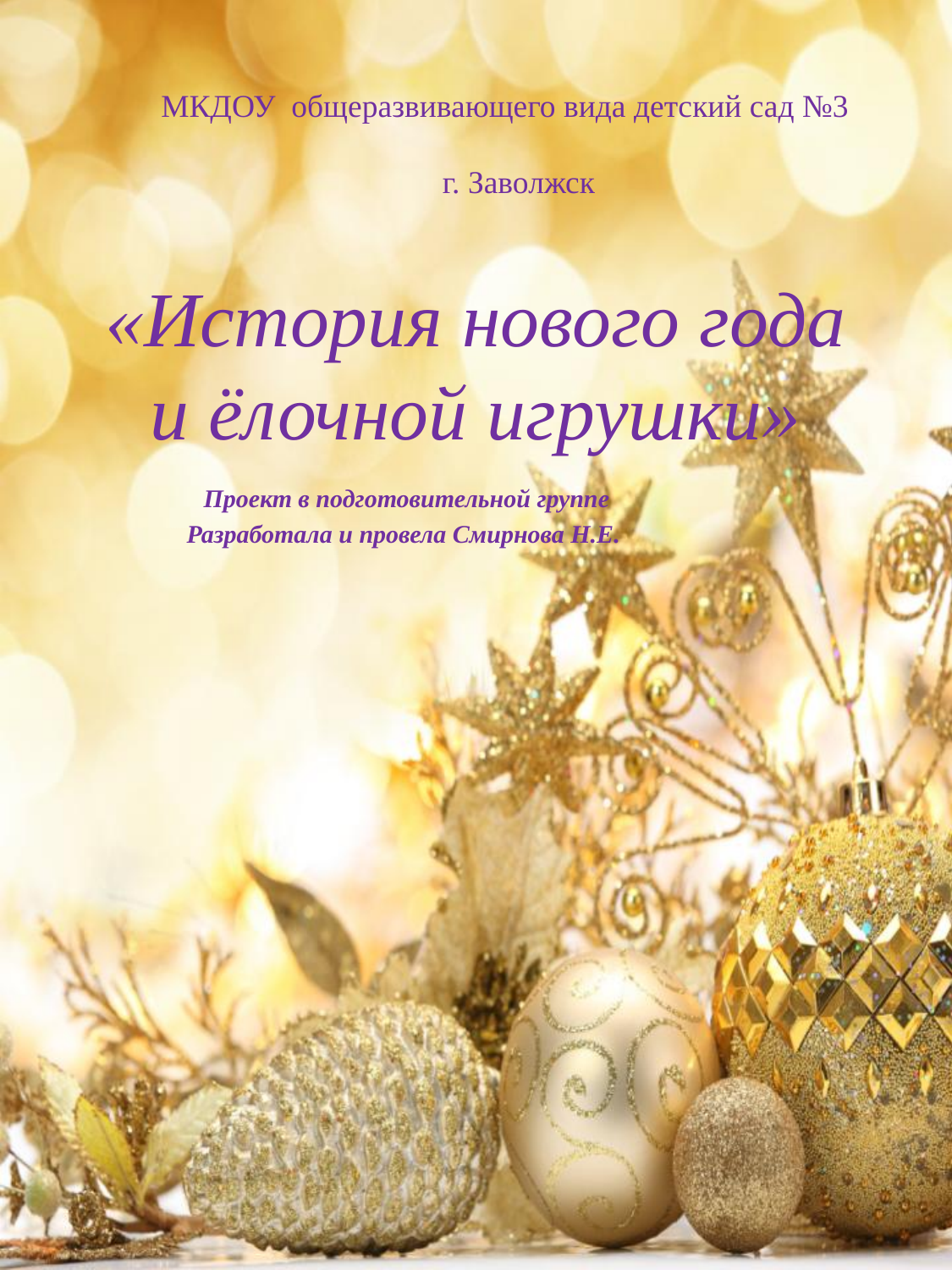

МКДОУ  общеразвивающего вида детский сад №3
                                   г. Заволжск
# «История нового года и ёлочной игрушки»
Проект в подготовительной группе
Разработала и провела Смирнова Н.Е.